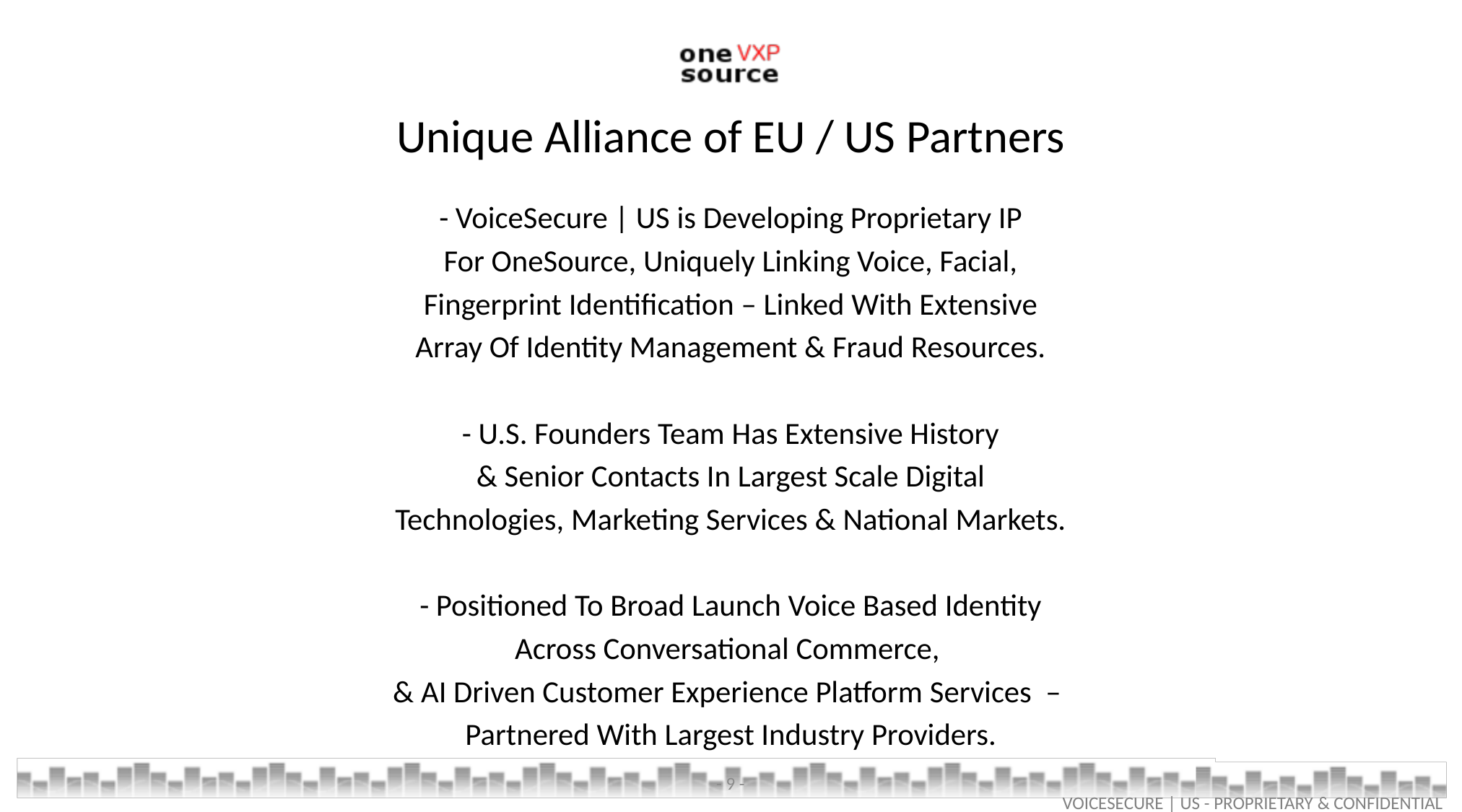

# Unique Alliance of EU / US Partners

- VoiceSecure | US is Developing Proprietary IP
For OneSource, Uniquely Linking Voice, Facial,
Fingerprint Identification – Linked With Extensive
Array Of Identity Management & Fraud Resources.

- U.S. Founders Team Has Extensive History
& Senior Contacts In Largest Scale Digital
Technologies, Marketing Services & National Markets.

- Positioned To Broad Launch Voice Based Identity
Across Conversational Commerce,
& AI Driven Customer Experience Platform Services  –
Partnered With Largest Industry Providers.
- 9 -
VOICESECURE | US - PROPRIETARY & CONFIDENTIAL